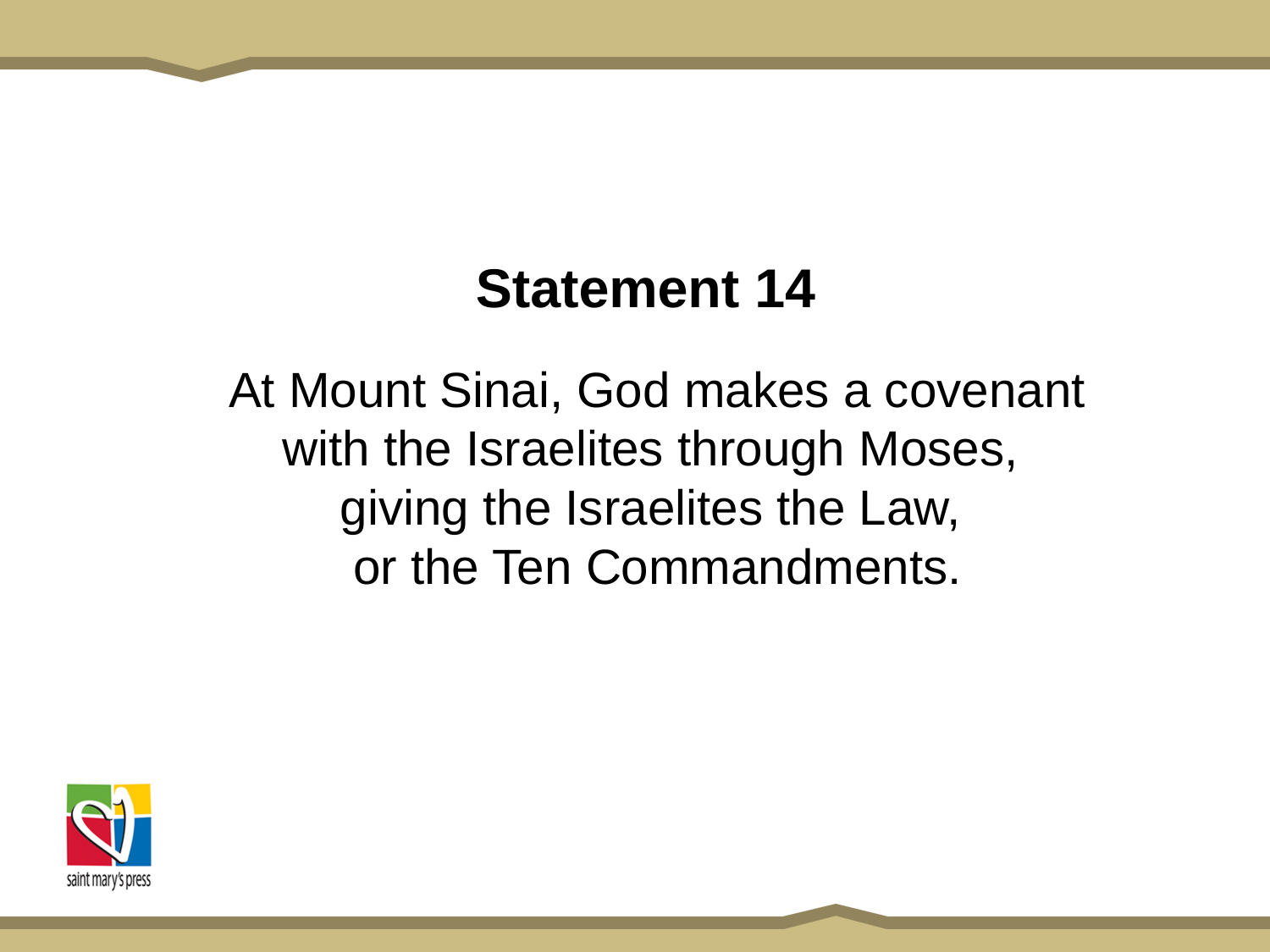

# Statement 14
At Mount Sinai, God makes a covenant with the Israelites through Moses,
giving the Israelites the Law,
or the Ten Commandments.